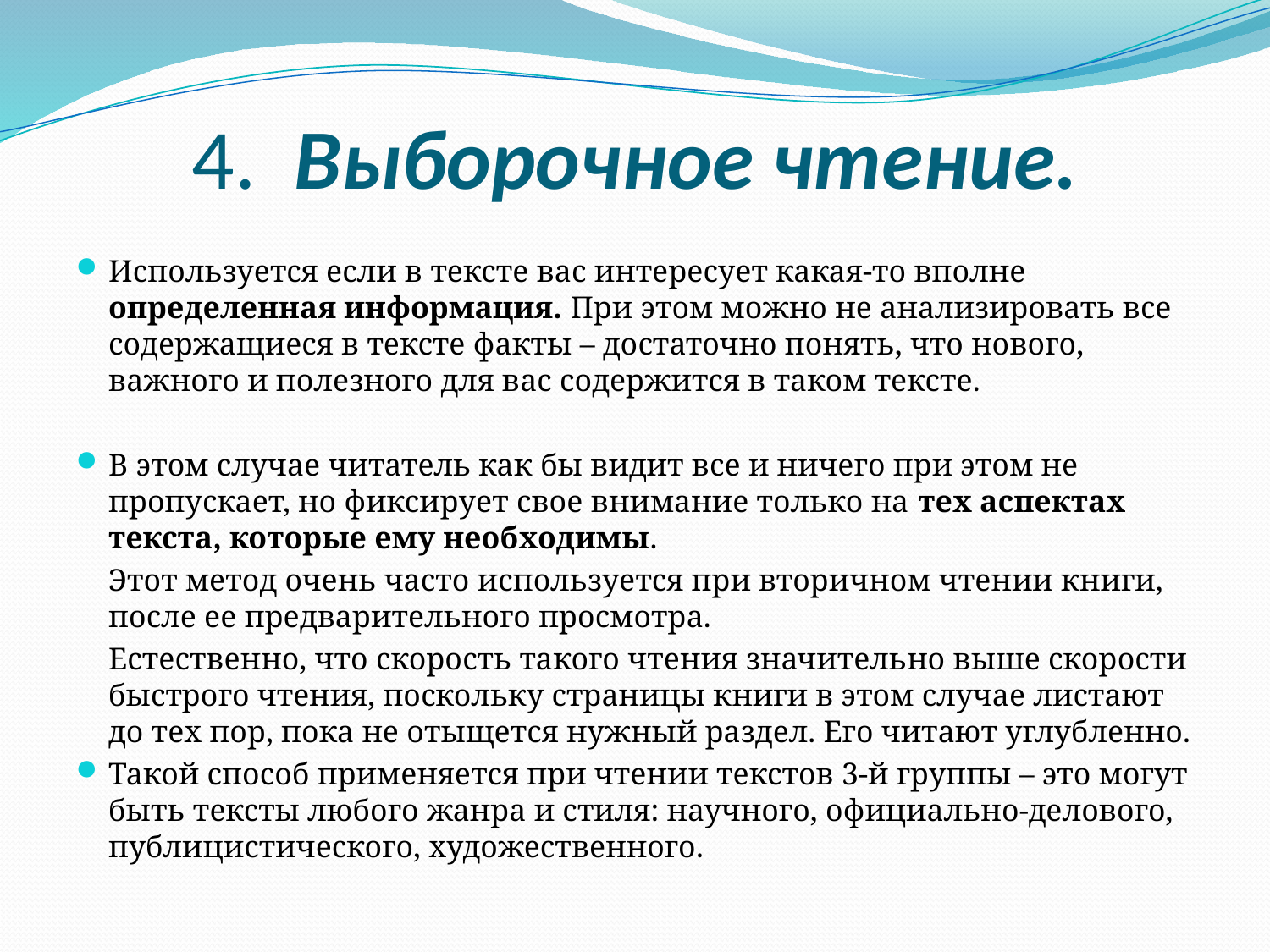

# 4.  Выборочное чтение.
Используется если в тексте вас интересует какая-то вполне определенная информация. При этом можно не анализировать все содержащиеся в тексте факты – достаточно понять, что нового, важного и полезного для вас содержится в таком тексте.

В этом случае читатель как бы видит все и ничего при этом не пропускает, но фиксирует свое внимание только на тех аспектах текста, которые ему необходимы.
		Этот метод очень часто используется при вторичном чтении книги,  после ее предварительного просмотра.
		Естественно, что скорость такого чтения значительно выше скорости быстрого чтения, поскольку страницы книги в этом случае листают до тех пор, пока не отыщется нужный раздел. Его читают углубленно.
Такой способ применяется при чтении текстов 3-й группы – это могут быть тексты любого жанра и стиля: научного, официально-делового, публицистического, художественного.